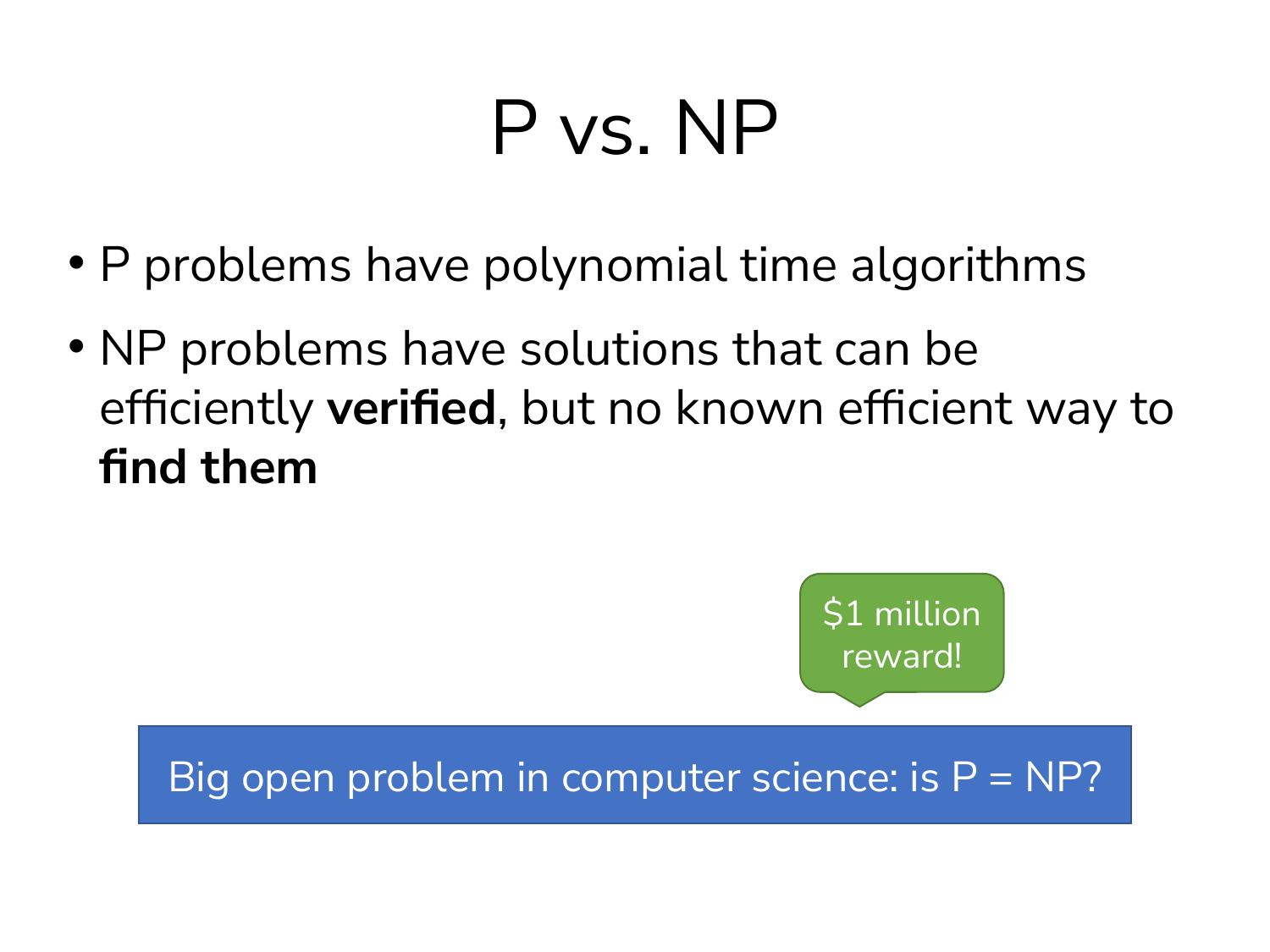

# P vs. NP
P problems have polynomial time algorithms
NP problems have solutions that can be efficiently verified, but no known efficient way to find them
$1 million reward!
Big open problem in computer science: is P = NP?